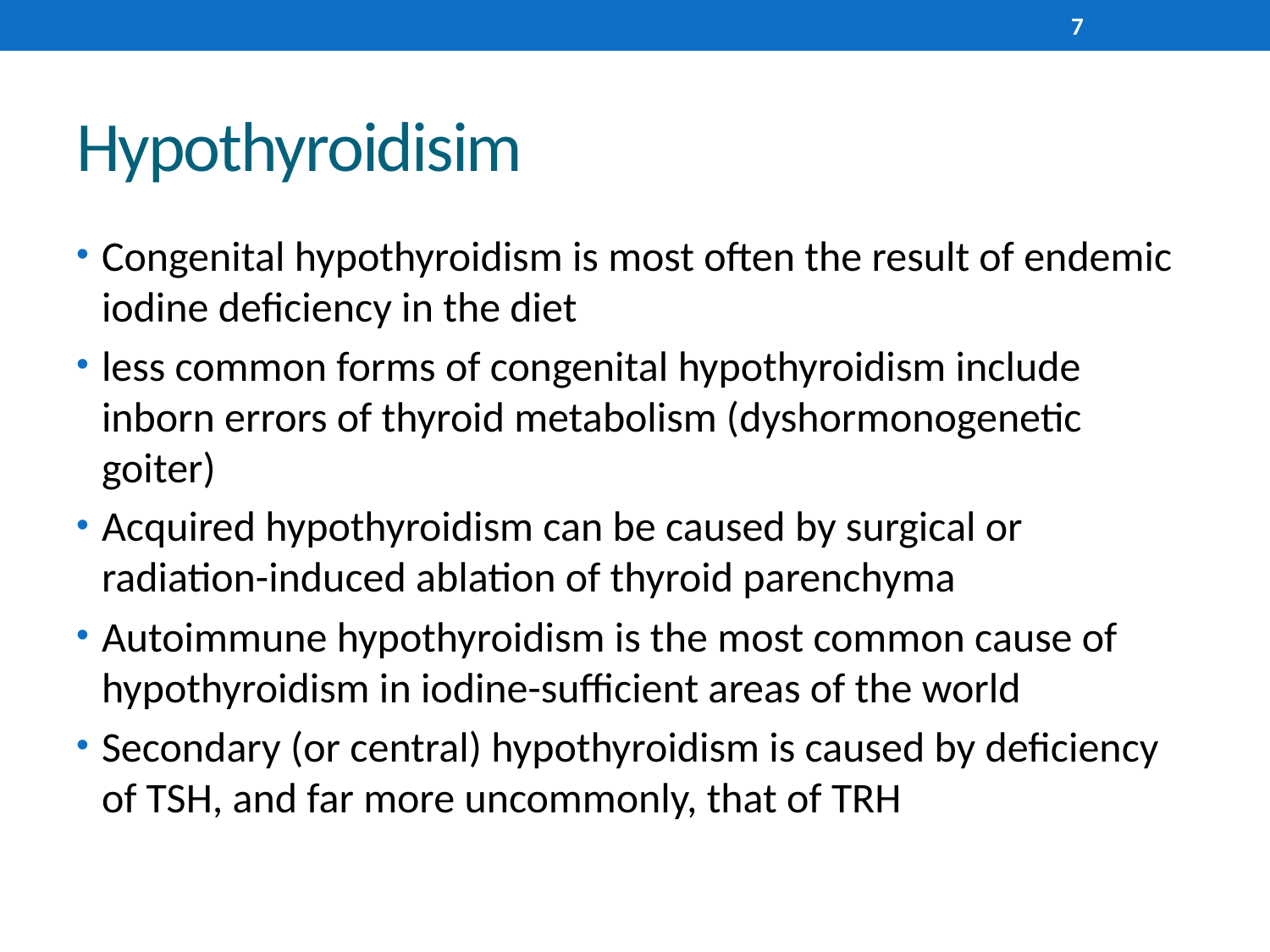

7
# Hypothyroidisim
Congenital hypothyroidism is most often the result of endemic iodine deficiency in the diet
less common forms of congenital hypothyroidism include inborn errors of thyroid metabolism (dyshormonogenetic goiter)
Acquired hypothyroidism can be caused by surgical or radiation-induced ablation of thyroid parenchyma
Autoimmune hypothyroidism is the most common cause of hypothyroidism in iodine-sufficient areas of the world
Secondary (or central) hypothyroidism is caused by deficiency of TSH, and far more uncommonly, that of TRH